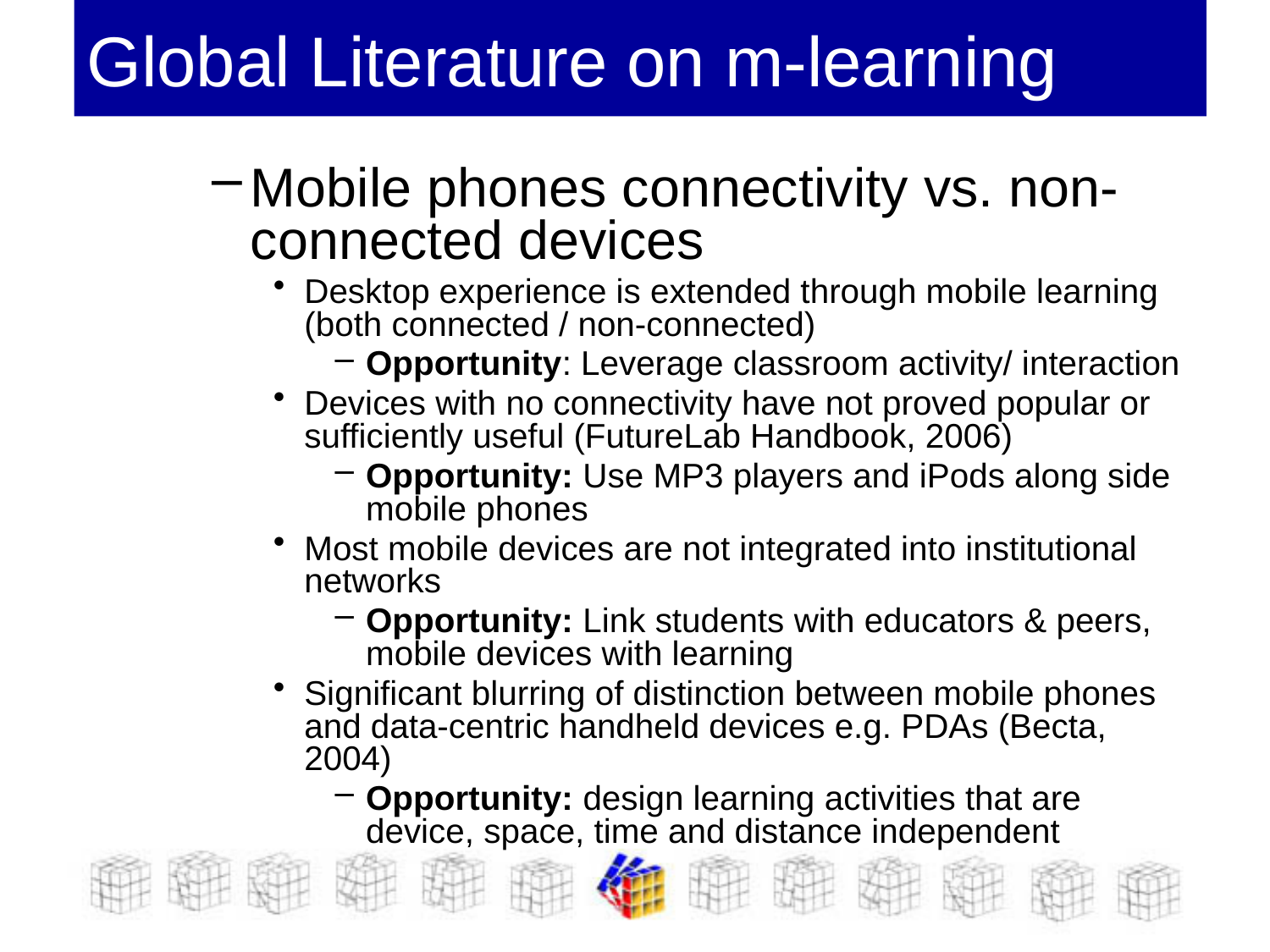

# Global Literature on m-learning
Mobile phones connectivity vs. non-connected devices
Desktop experience is extended through mobile learning (both connected / non-connected)
Opportunity: Leverage classroom activity/ interaction
Devices with no connectivity have not proved popular or sufficiently useful (FutureLab Handbook, 2006)
Opportunity: Use MP3 players and iPods along side mobile phones
Most mobile devices are not integrated into institutional networks
Opportunity: Link students with educators & peers, mobile devices with learning
Significant blurring of distinction between mobile phones and data-centric handheld devices e.g. PDAs (Becta, 2004)
Opportunity: design learning activities that are device, space, time and distance independent